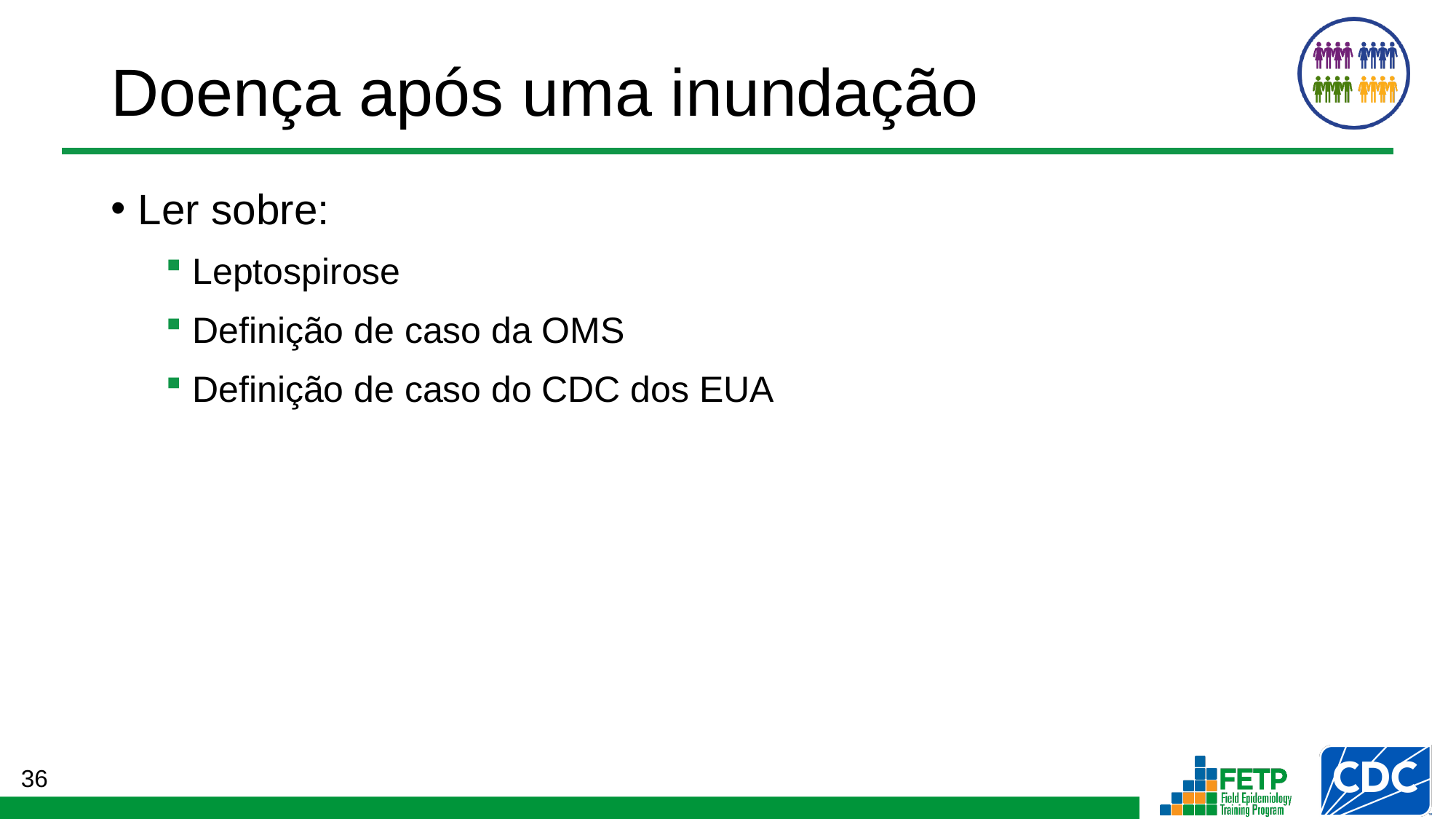

# Doença após uma inundação
Ler sobre:
Leptospirose
Definição de caso da OMS
Definição de caso do CDC dos EUA